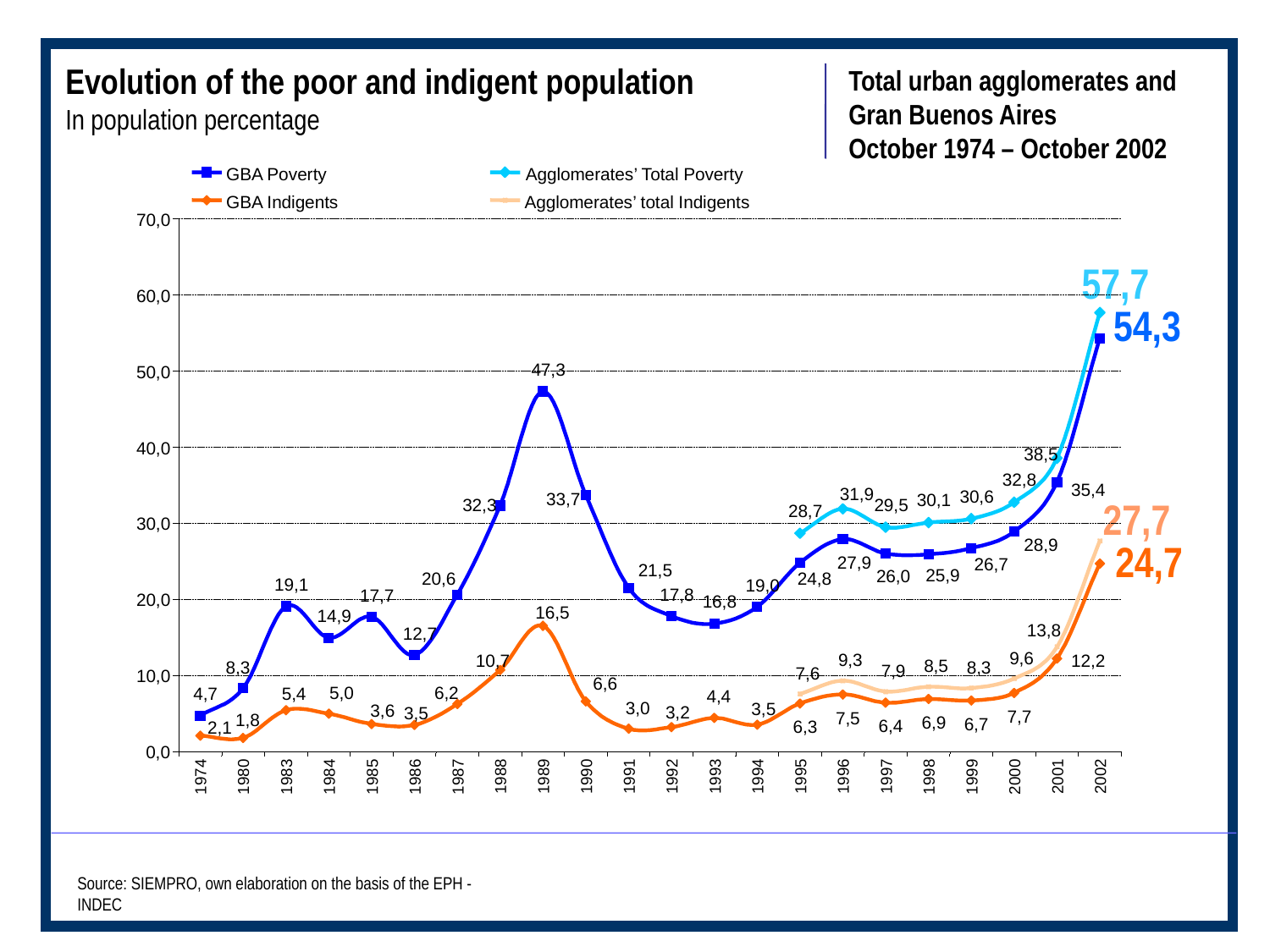

Evolution of the poor and indigent population
In population percentage
Total urban agglomerates and Gran Buenos Aires
October 1974 – October 2002

GBA Poverty
Agglomerates’ Total Poverty

GBA Indigents
Agglomerates’ total Indigents

70,0

32,8

30,6
30,1

29,5

28,7

19,1
19,0
17,8

17,7

16,8

14,9

6,3

60,0
47,3
50,0
40,0
38,5
35,4
31,9
33,7
32,3
30,0
28,9
27,9
26,7
21,5
25,9
26,0
20,6
24,8
20,0
16,5
13,8
12,7
9,6
9,3
10,7
12,2
8,5
8,3
8,3
7,9
7,6
10,0
6,6
6,2
5,0
4,7
5,4
4,4
3,0
3,5
3,6
3,2
3,5
7,7
7,5
1,8
6,9
6,7
6,4
2,1
0,0
1988
1989
1990
1991
1992
1993
1994
1995
1996
1997
2001
2002
1974
1980
1983
1984
1985
1986
1987
1998
1999
2000
57,7
54,3
En porcentajes
27,7
24,7
Fuente: SIEMPRO, elaboración propia en base a EPH - INDEC

Source: SIEMPRO, own elaboration on the basis of the EPH - INDEC